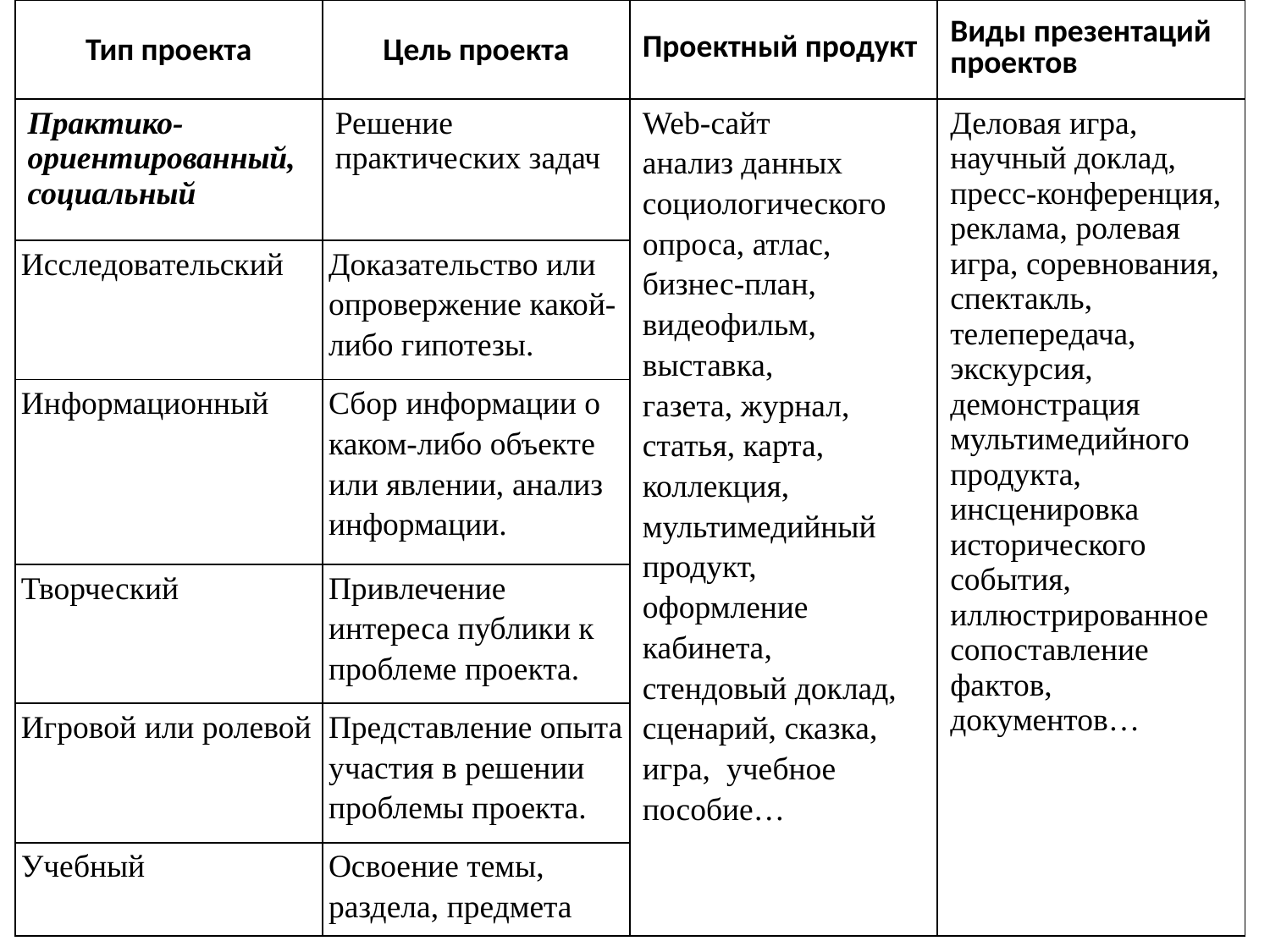

| Тип проекта | Цель проекта | Проектный продукт | Виды презентаций проектов |
| --- | --- | --- | --- |
| Практико-ориентированный, социальный | Решение практических задач | Web-сайт анализ данных социологического опроса, атлас, бизнес-план, видеофильм, выставка, газета, журнал, статья, карта, коллекция, мультимедийный продукт, оформление кабинета, стендовый доклад, сценарий, сказка, игра, учебное пособие… | Деловая игра, научный доклад, пресс-конференция, реклама, ролевая игра, соревнования, спектакль, телепередача, экскурсия, демонстрация мультимедийного продукта, инсценировка исторического события, иллюстрированное сопоставление фактов, документов… |
| Исследовательский | Доказательство или опровержение какой-либо гипотезы. |  |  |
| Информационный | Сбор информации о каком-либо объекте или явлении, анализ информации. |  |  |
| Творческий | Привлечение интереса публики к проблеме проекта. |  |  |
| Игровой или ролевой | Представление опыта участия в решении проблемы проекта. |  |  |
| Учебный | Освоение темы, раздела, предмета |  |  |